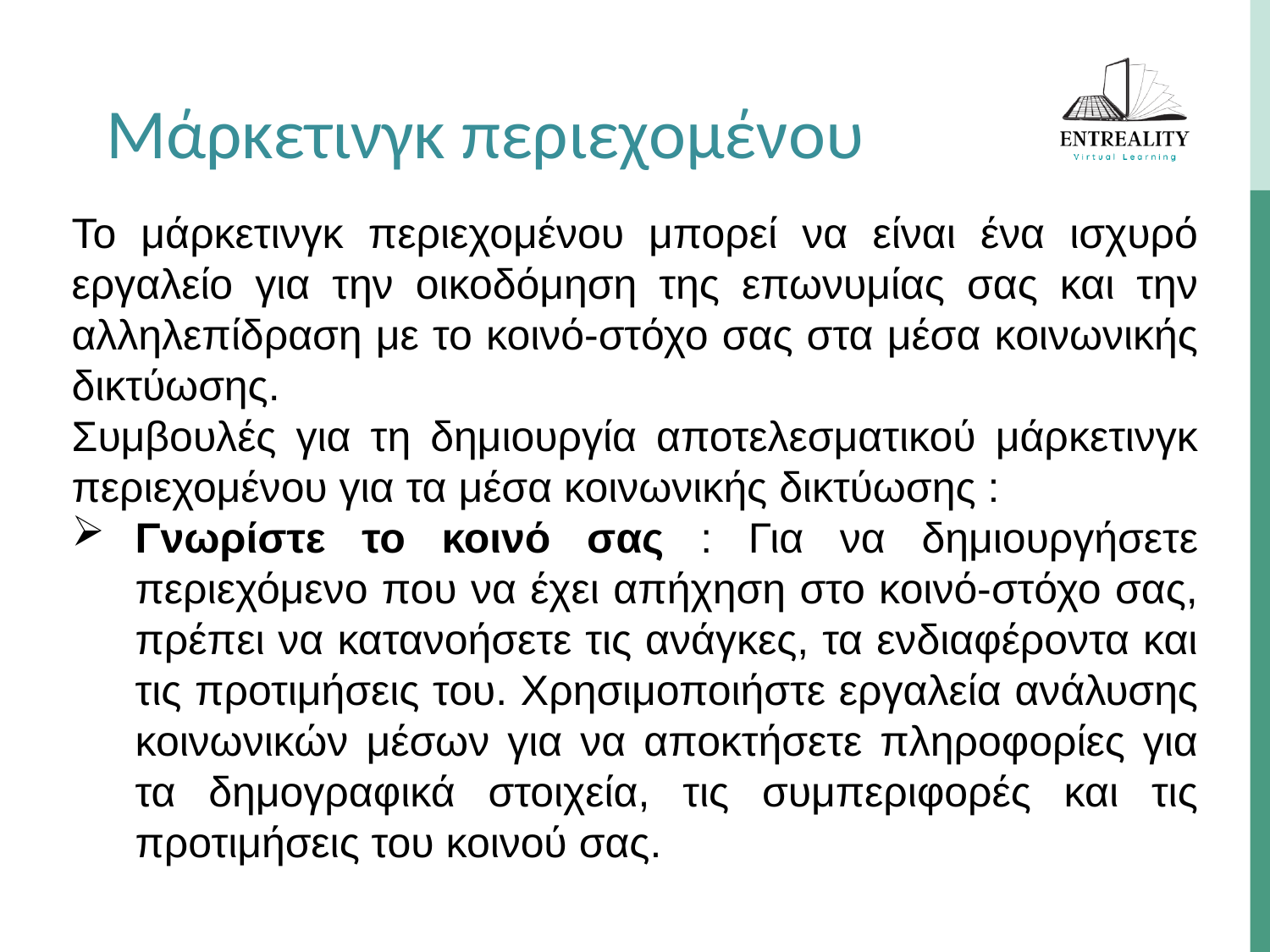

Μάρκετινγκ περιεχομένου

Το μάρκετινγκ περιεχομένου μπορεί να είναι ένα ισχυρό εργαλείο για την οικοδόμηση της επωνυμίας σας και την αλληλεπίδραση με το κοινό-στόχο σας στα μέσα κοινωνικής δικτύωσης.
Συμβουλές για τη δημιουργία αποτελεσματικού μάρκετινγκ περιεχομένου για τα μέσα κοινωνικής δικτύωσης :
Γνωρίστε το κοινό σας : Για να δημιουργήσετε περιεχόμενο που να έχει απήχηση στο κοινό-στόχο σας, πρέπει να κατανοήσετε τις ανάγκες, τα ενδιαφέροντα και τις προτιμήσεις του. Χρησιμοποιήστε εργαλεία ανάλυσης κοινωνικών μέσων για να αποκτήσετε πληροφορίες για τα δημογραφικά στοιχεία, τις συμπεριφορές και τις προτιμήσεις του κοινού σας.